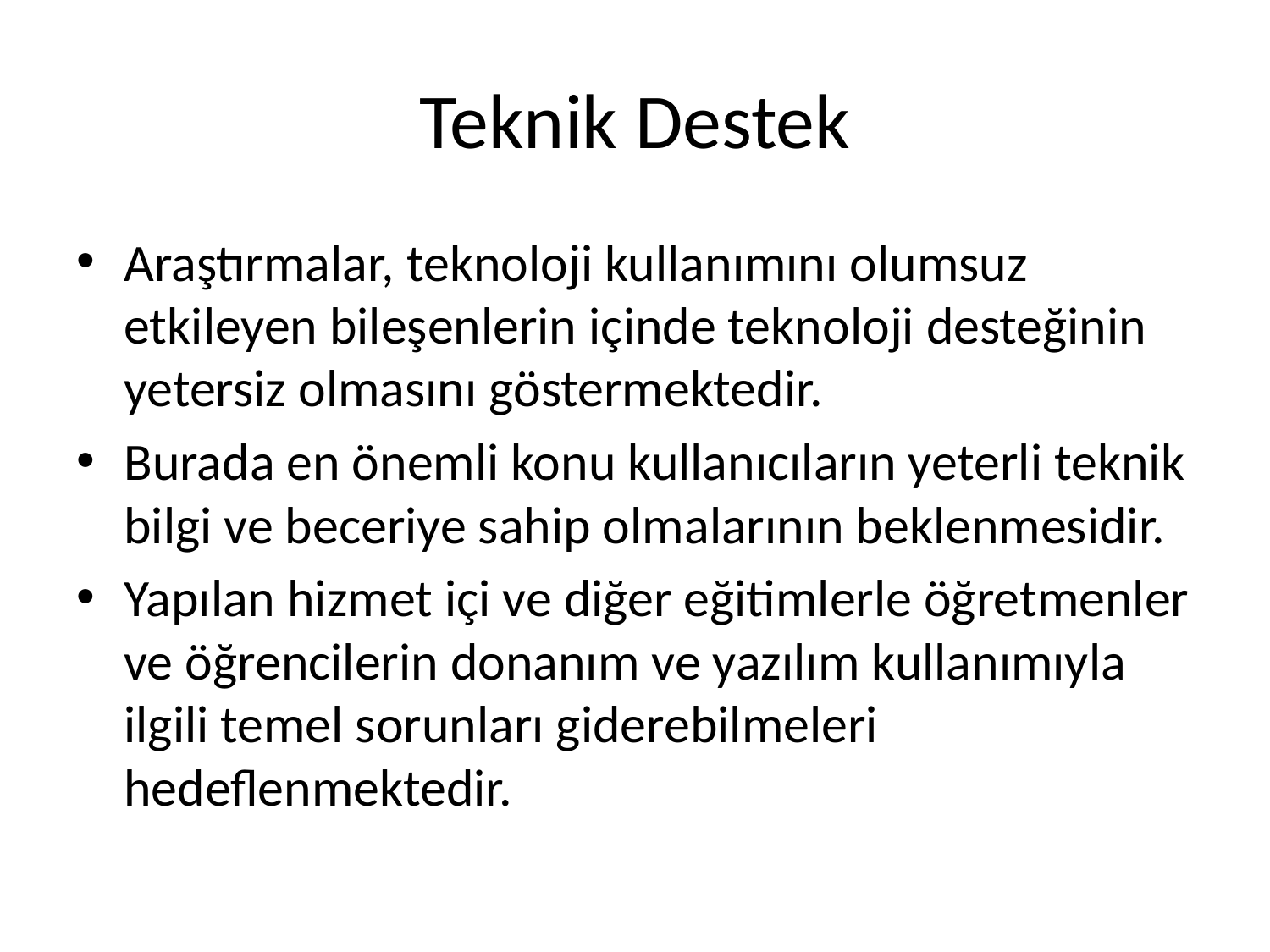

# Teknik Destek
Araştırmalar, teknoloji kullanımını olumsuz etkileyen bileşenlerin içinde teknoloji desteğinin yetersiz olmasını göstermektedir.
Burada en önemli konu kullanıcıların yeterli teknik bilgi ve beceriye sahip olmalarının beklenmesidir.
Yapılan hizmet içi ve diğer eğitimlerle öğretmenler ve öğrencilerin donanım ve yazılım kullanımıyla ilgili temel sorunları giderebilmeleri hedeflenmektedir.